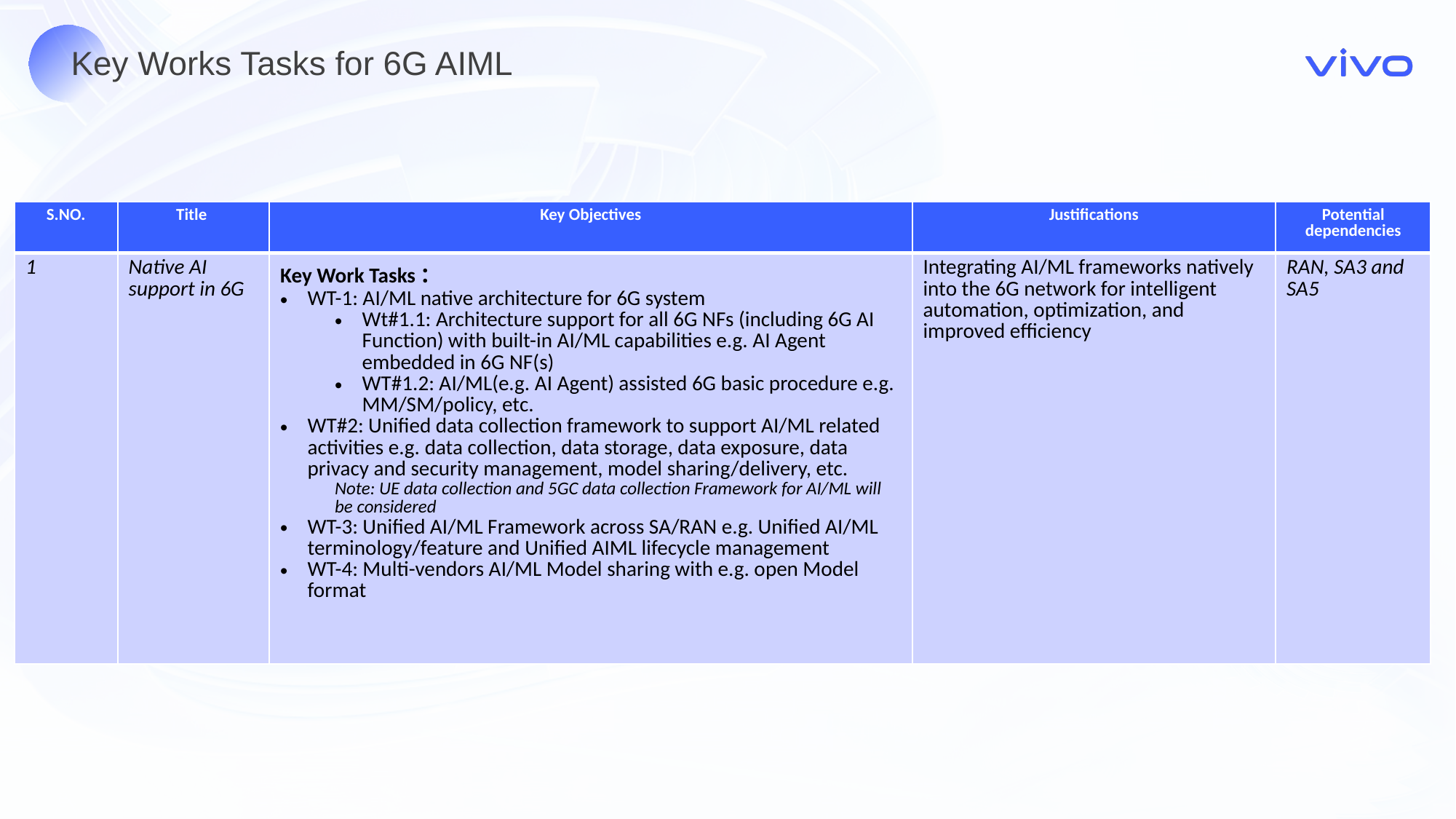

Key Works Tasks for 6G AIML
| S.NO. | Title | Key Objectives | Justifications | Potential dependencies |
| --- | --- | --- | --- | --- |
| 1 | Native AI support in 6G | Key Work Tasks： WT-1: AI/ML native architecture for 6G system Wt#1.1: Architecture support for all 6G NFs (including 6G AI Function) with built-in AI/ML capabilities e.g. AI Agent embedded in 6G NF(s) WT#1.2: AI/ML(e.g. AI Agent) assisted 6G basic procedure e.g. MM/SM/policy, etc. WT#2: Unified data collection framework to support AI/ML related activities e.g. data collection, data storage, data exposure, data privacy and security management, model sharing/delivery, etc. Note: UE data collection and 5GC data collection Framework for AI/ML will be considered WT-3: Unified AI/ML Framework across SA/RAN e.g. Unified AI/ML terminology/feature and Unified AIML lifecycle management WT-4: Multi-vendors AI/ML Model sharing with e.g. open Model format | Integrating AI/ML frameworks natively into the 6G network for intelligent automation, optimization, and improved efficiency | RAN, SA3 and SA5 |